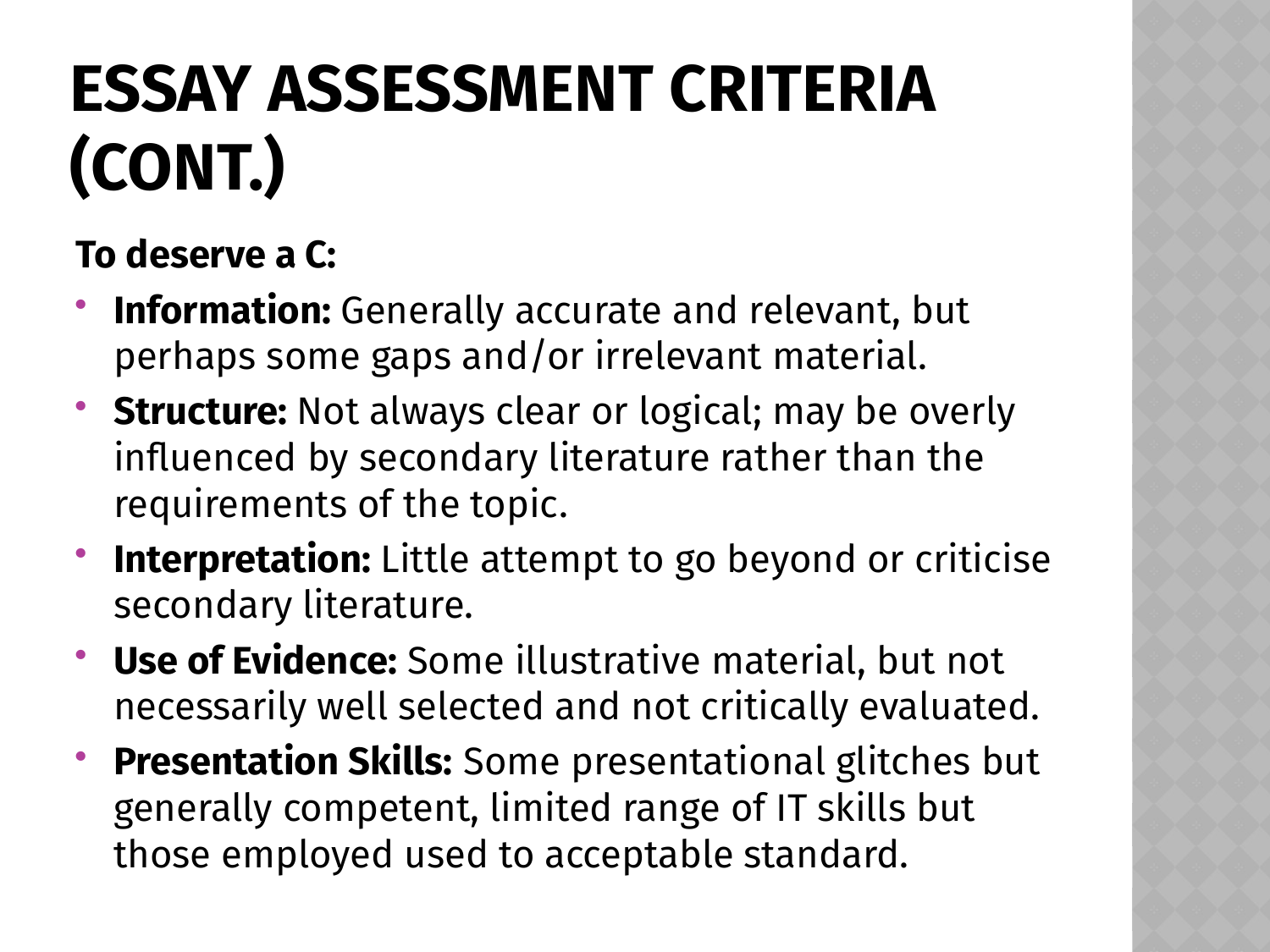

# Essay Assessment Criteria (Cont.)
To deserve a C:
Information: Generally accurate and relevant, but perhaps some gaps and/or irrelevant material.
Structure: Not always clear or logical; may be overly influenced by secondary literature rather than the requirements of the topic.
Interpretation: Little attempt to go beyond or criticise secondary literature.
Use of Evidence: Some illustrative material, but not necessarily well selected and not critically evaluated.
Presentation Skills: Some presentational glitches but generally competent, limited range of IT skills but those employed used to acceptable standard.